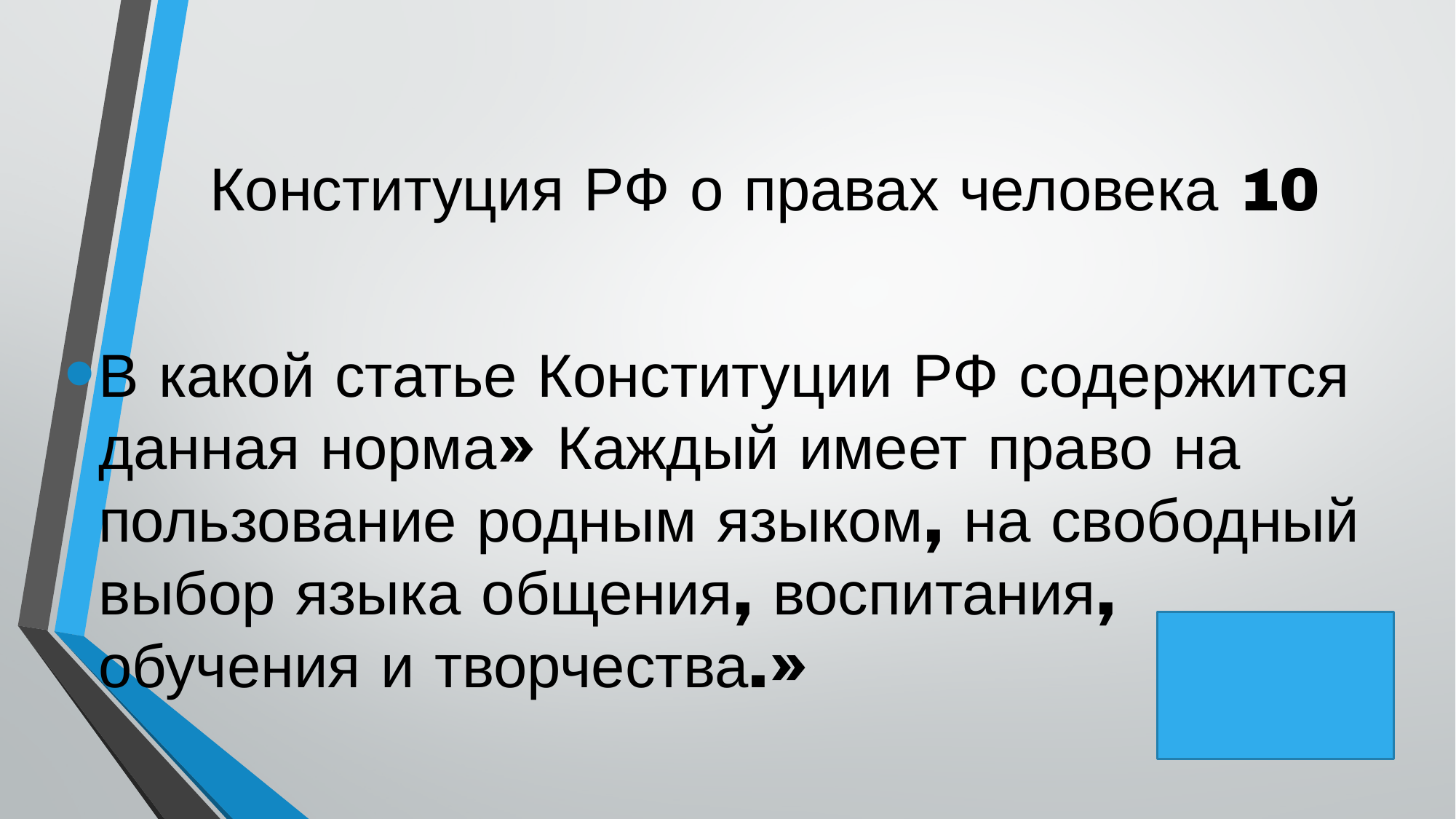

# Конституция РФ о правах человека 10
В какой статье Конституции РФ содержится данная норма» Каждый имеет право на пользование родным языком, на свободный выбор языка общения, воспитания, обучения и творчества.»